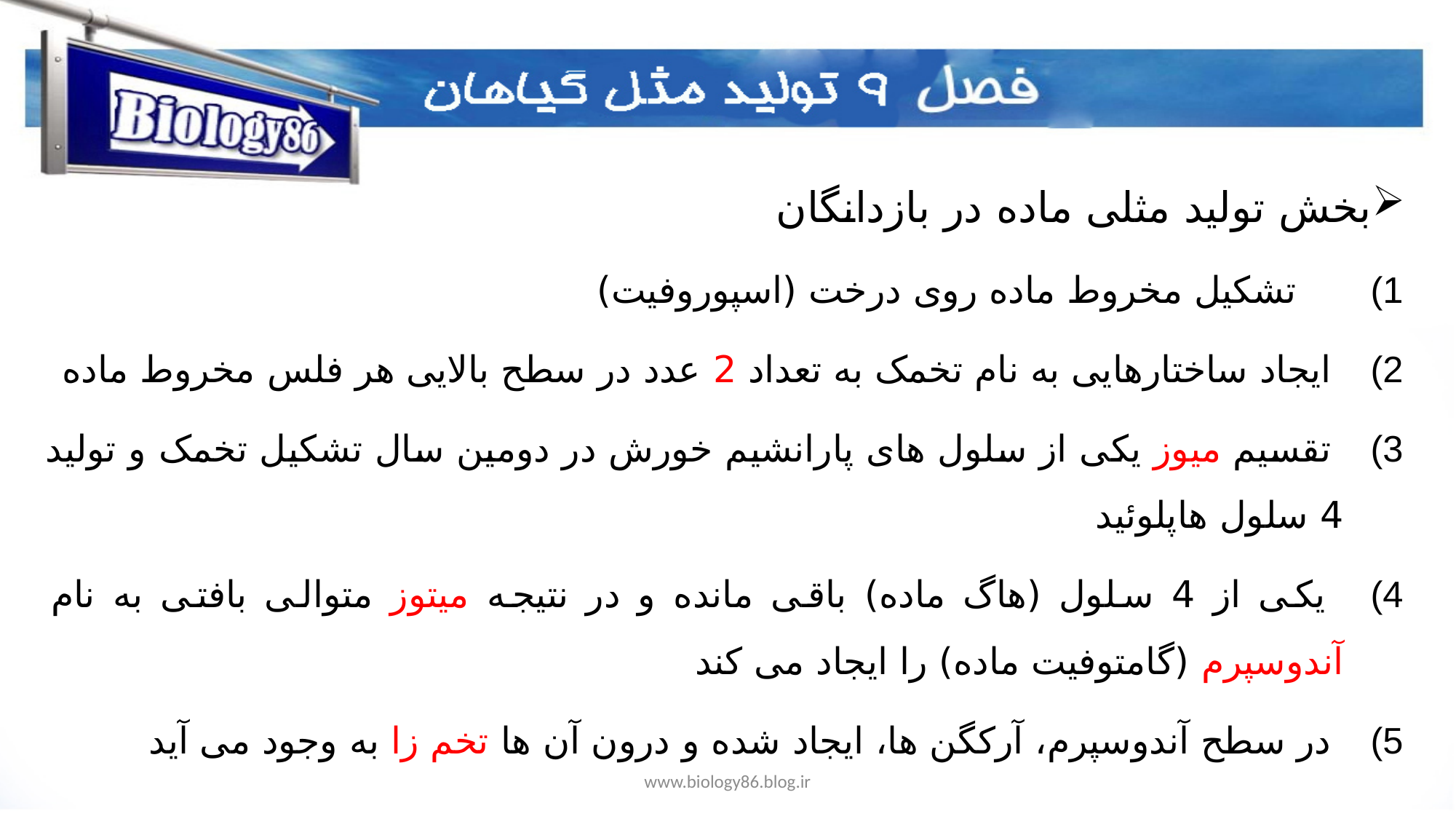

بخش تولید مثلی ماده در بازدانگان
    تشکیل مخروط ماده روی درخت (اسپوروفیت)
 ایجاد ساختارهایی به نام تخمک به تعداد 2 عدد در سطح بالایی هر فلس مخروط ماده
 تقسیم میوز یکی از سلول های پارانشیم خورش در دومین سال تشکیل تخمک و تولید 4 سلول هاپلوئید
 یکی از 4 سلول (هاگ ماده) باقی مانده و در نتیجه میتوز متوالی بافتی به نام آندوسپرم (گامتوفیت ماده) را ایجاد می کند
 در سطح آندوسپرم، آرکگن ها، ایجاد شده و درون آن ها تخم زا به وجود می آید

www.biology86.blog.ir